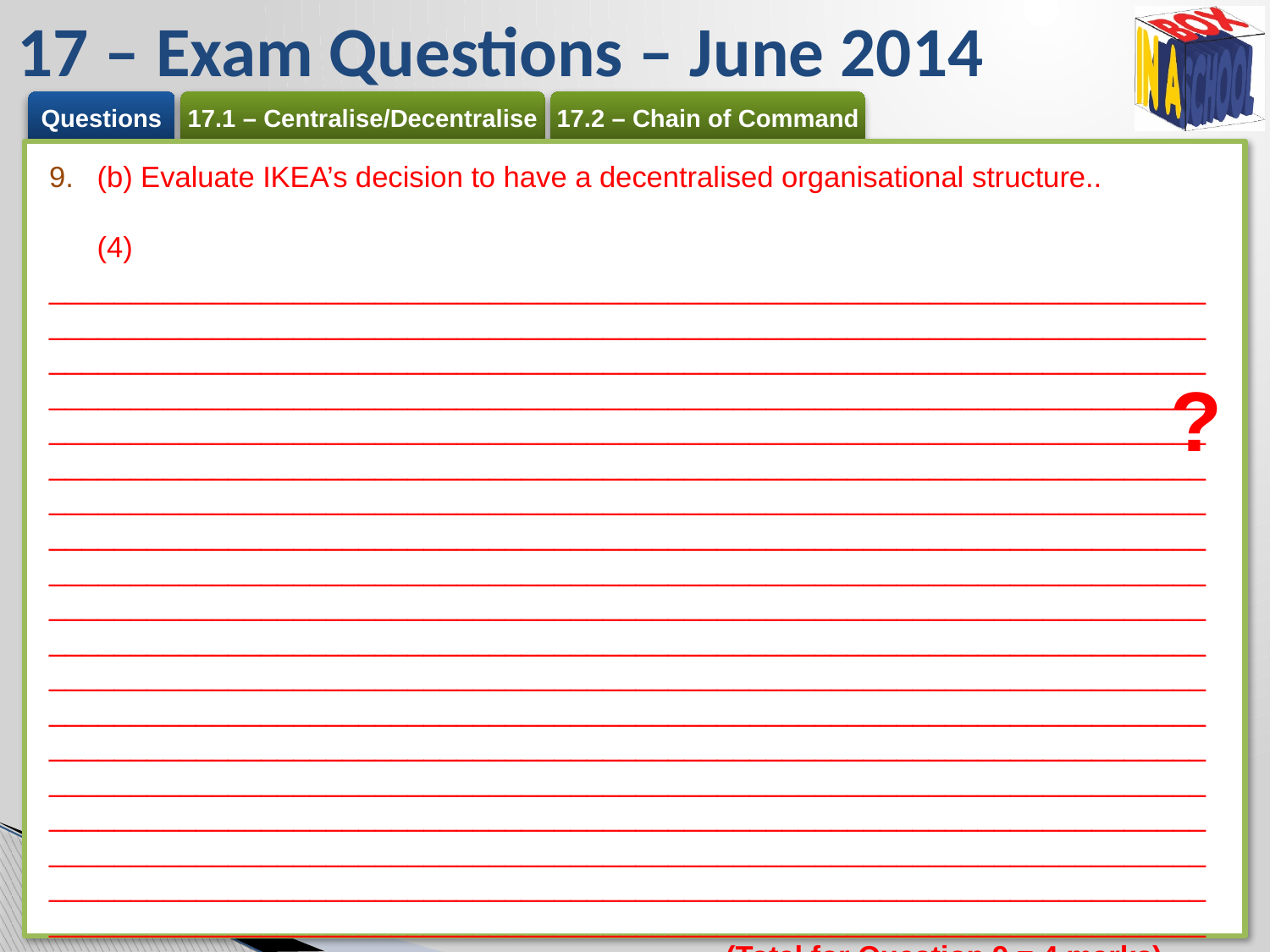

# 17 – Exam Questions – June 2014
(b) Evaluate IKEA’s decision to have a decentralised organisational structure..	(4)
______________________________________________________________________________________________________________________________________________________________________________________________________________________________________________________________________________________________________________________________________________________________________________________________________________________________________________________________________________________________________________________________________________________________________________________________________________________________________________________________________________________________________________________________________________________________________________________________________________________________________________________________________________________________________________________________________________________________________________________________________________________________________________________________________________________________________________________________________________________________________________________________________________________________________________________________________________________________________________________________________________________________________________________________________________________________________________ (Total for Question 9 = 4 marks)
?